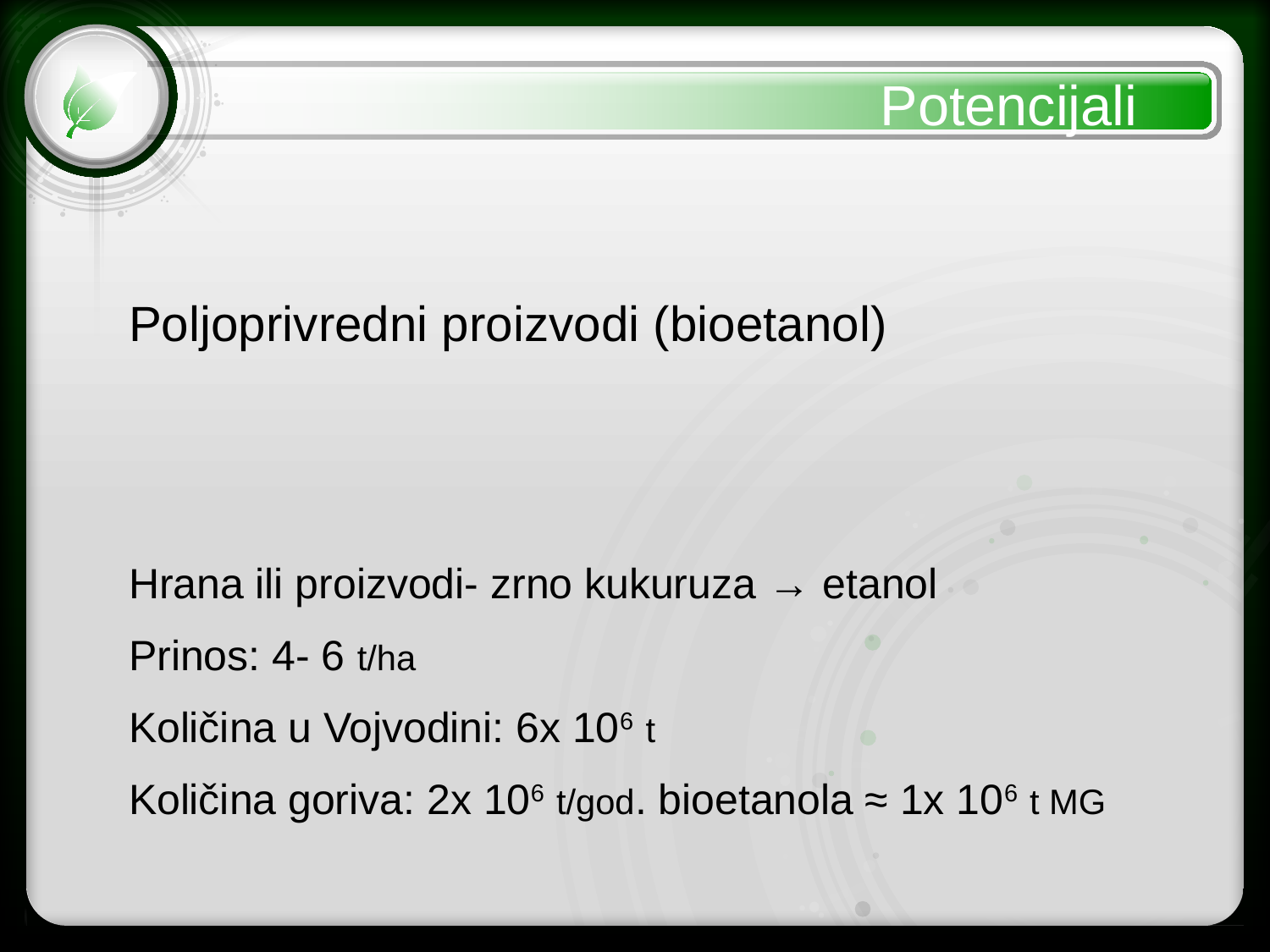

Potencijali
Poljoprivredni proizvodi (bioetanol)
Hrana ili proizvodi- zrno kukuruza → etanol
Prinos: 4- 6 t/ha
Količina u Vojvodini: 6x 106 t
Količina goriva: 2x 106 t/god. bioetanola ≈ 1x 106 t MG